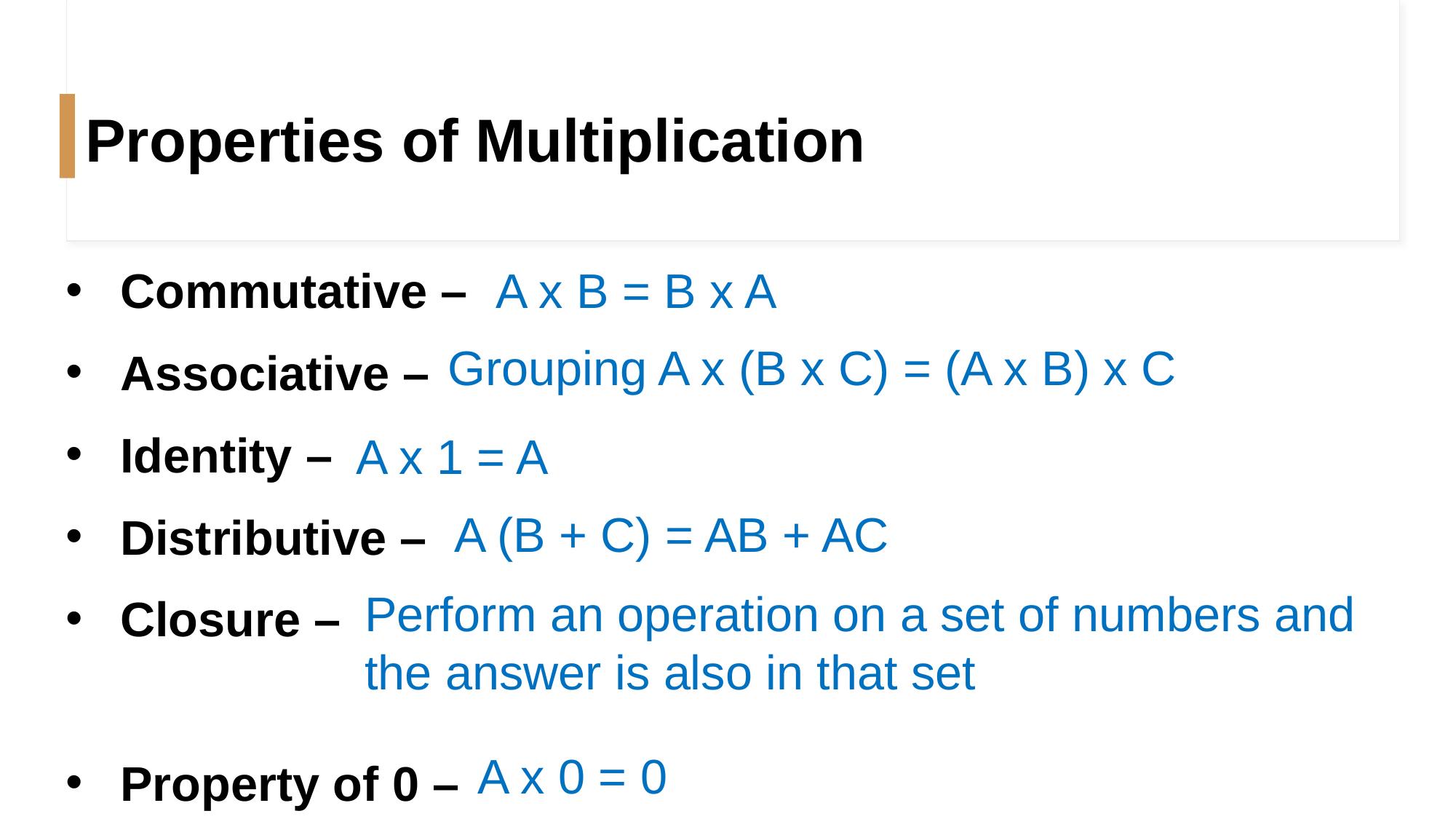

# Properties of Multiplication
Commutative –
Associative –
Identity –
Distributive –
Closure –

Property of 0 –

A x B = B x A

Grouping A x (B x C) = (A x B) x C

A x 1 = A

A (B + C) = AB + AC
Perform an operation on a set of numbers and the answer is also in that set
A x 0 = 0